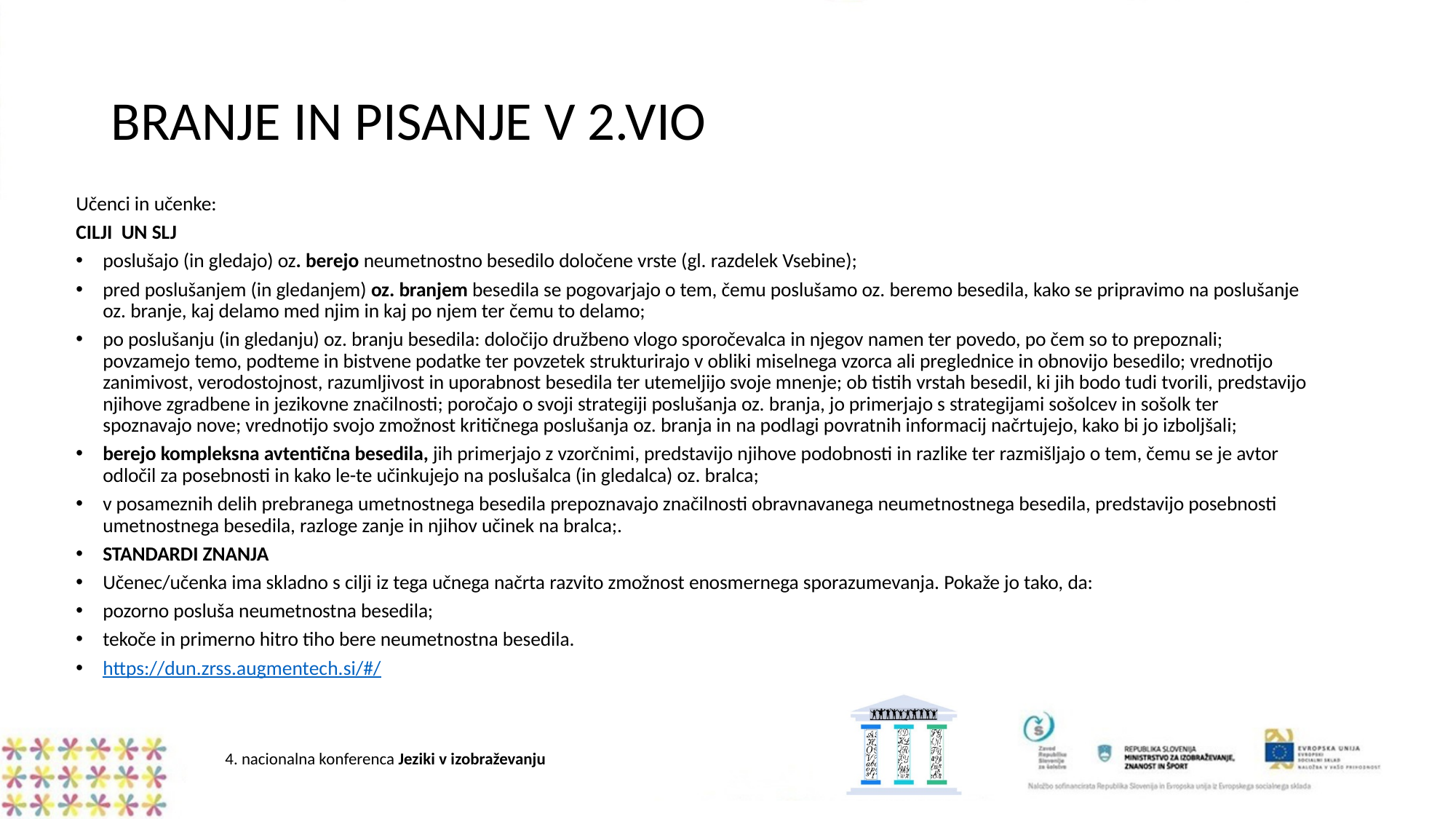

# BRANJE IN PISANJE V 2.VIO
Učenci in učenke:
CILJI  UN SLJ
poslušajo (in gledajo) oz. berejo neumetnostno besedilo določene vrste (gl. razdelek Vsebine);
pred poslušanjem (in gledanjem) oz. branjem besedila se pogovarjajo o tem, čemu poslušamo oz. beremo besedila, kako se pripravimo na poslušanje oz. branje, kaj delamo med njim in kaj po njem ter čemu to delamo;
po poslušanju (in gledanju) oz. branju besedila: določijo družbeno vlogo sporočevalca in njegov namen ter povedo, po čem so to prepoznali; povzamejo temo, podteme in bistvene podatke ter povzetek strukturirajo v obliki miselnega vzorca ali preglednice in obnovijo besedilo; vrednotijo zanimivost, verodostojnost, razumljivost in uporabnost besedila ter utemeljijo svoje mnenje; ob tistih vrstah besedil, ki jih bodo tudi tvorili, predstavijo njihove zgradbene in jezikovne značilnosti; poročajo o svoji strategiji poslušanja oz. branja, jo primerjajo s strategijami sošolcev in sošolk ter spoznavajo nove; vrednotijo svojo zmožnost kritičnega poslušanja oz. branja in na podlagi povratnih informacij načrtujejo, kako bi jo izboljšali;
berejo kompleksna avtentična besedila, jih primerjajo z vzorčnimi, predstavijo njihove podobnosti in razlike ter razmišljajo o tem, čemu se je avtor odločil za posebnosti in kako le-te učinkujejo na poslušalca (in gledalca) oz. bralca;
v posameznih delih prebranega umetnostnega besedila prepoznavajo značilnosti obravnavanega neumetnostnega besedila, predstavijo posebnosti umetnostnega besedila, razloge zanje in njihov učinek na bralca;.
STANDARDI ZNANJA
Učenec/učenka ima skladno s cilji iz tega učnega načrta razvito zmožnost enosmernega sporazumevanja. Pokaže jo tako, da:
pozorno posluša neumetnostna besedila;
tekoče in primerno hitro tiho bere neumetnostna besedila.
https://dun.zrss.augmentech.si/#/